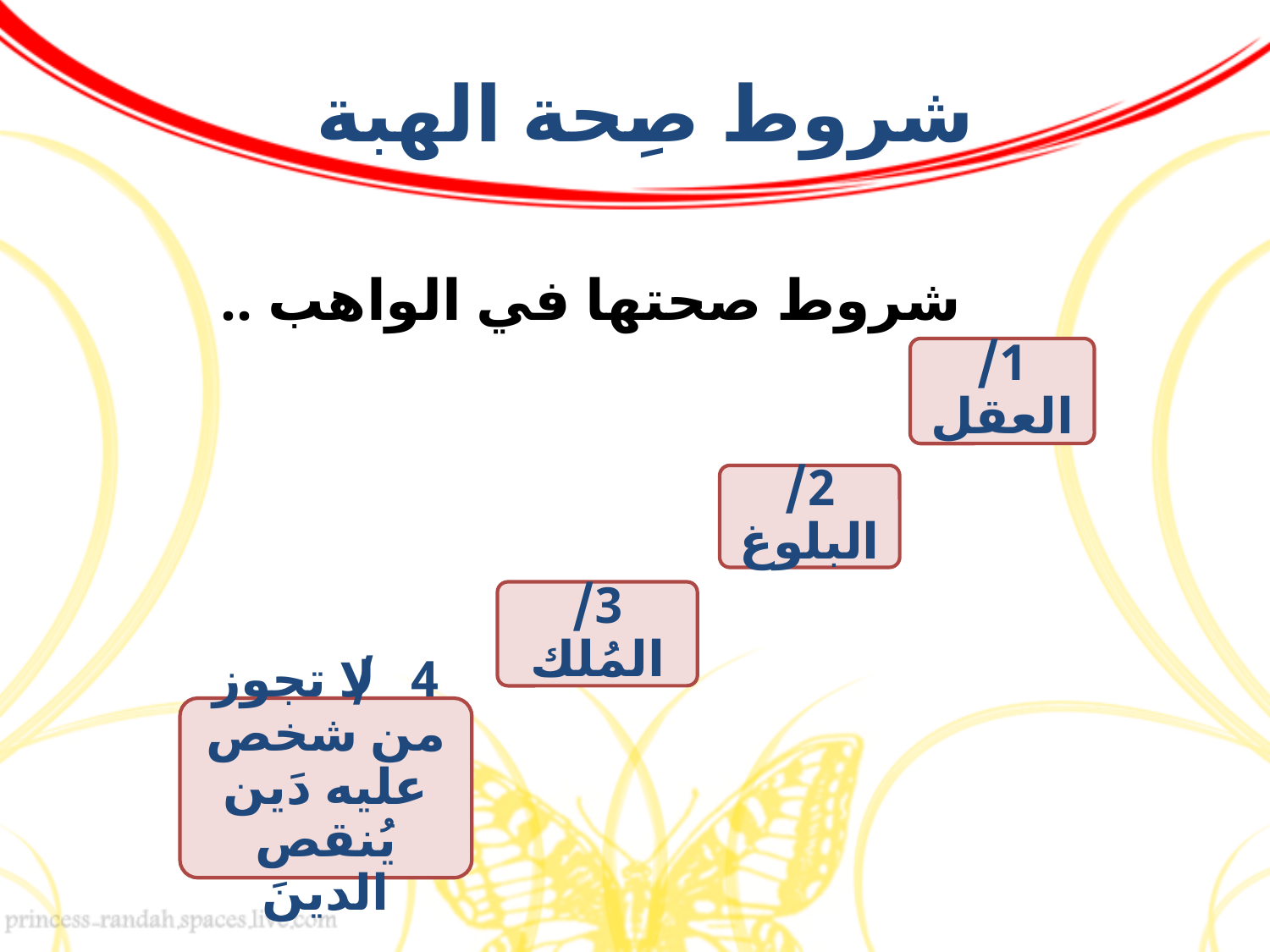

# شروط صِحة الهبة
4/ لا تجوز من شخص عليه دَين يُنقص الدينَ
3/ المُلك
2/ البلوغ
1/ العقل
شروط صحتها في الواهب ..